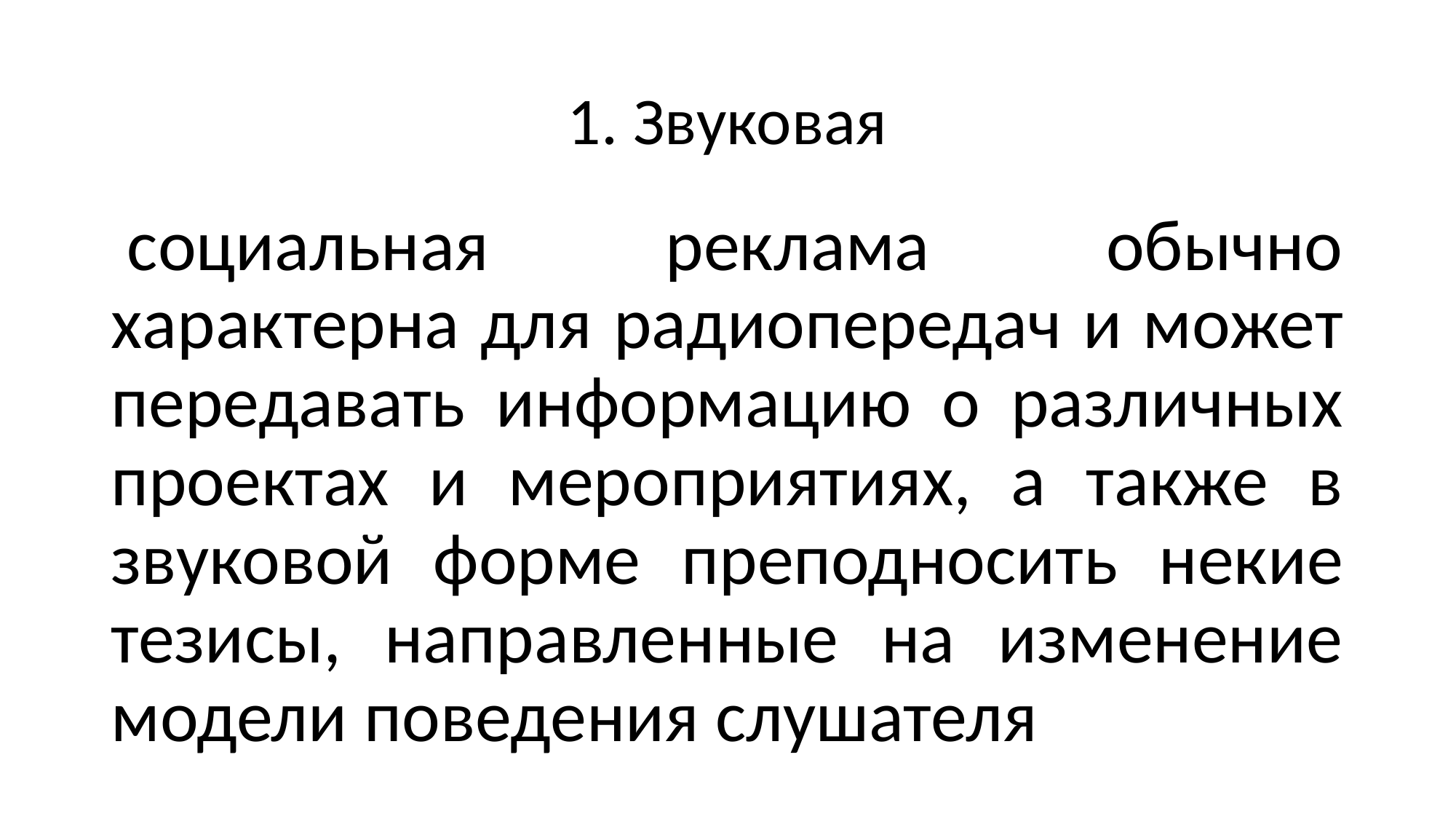

# 1. Звуковая
 социальная реклама обычно характерна для радиопередач и может передавать информацию o различных проектах и мероприятиях, a также в звуковой форме преподносить некие тезисы, направленные на изменение модели поведения слушателя